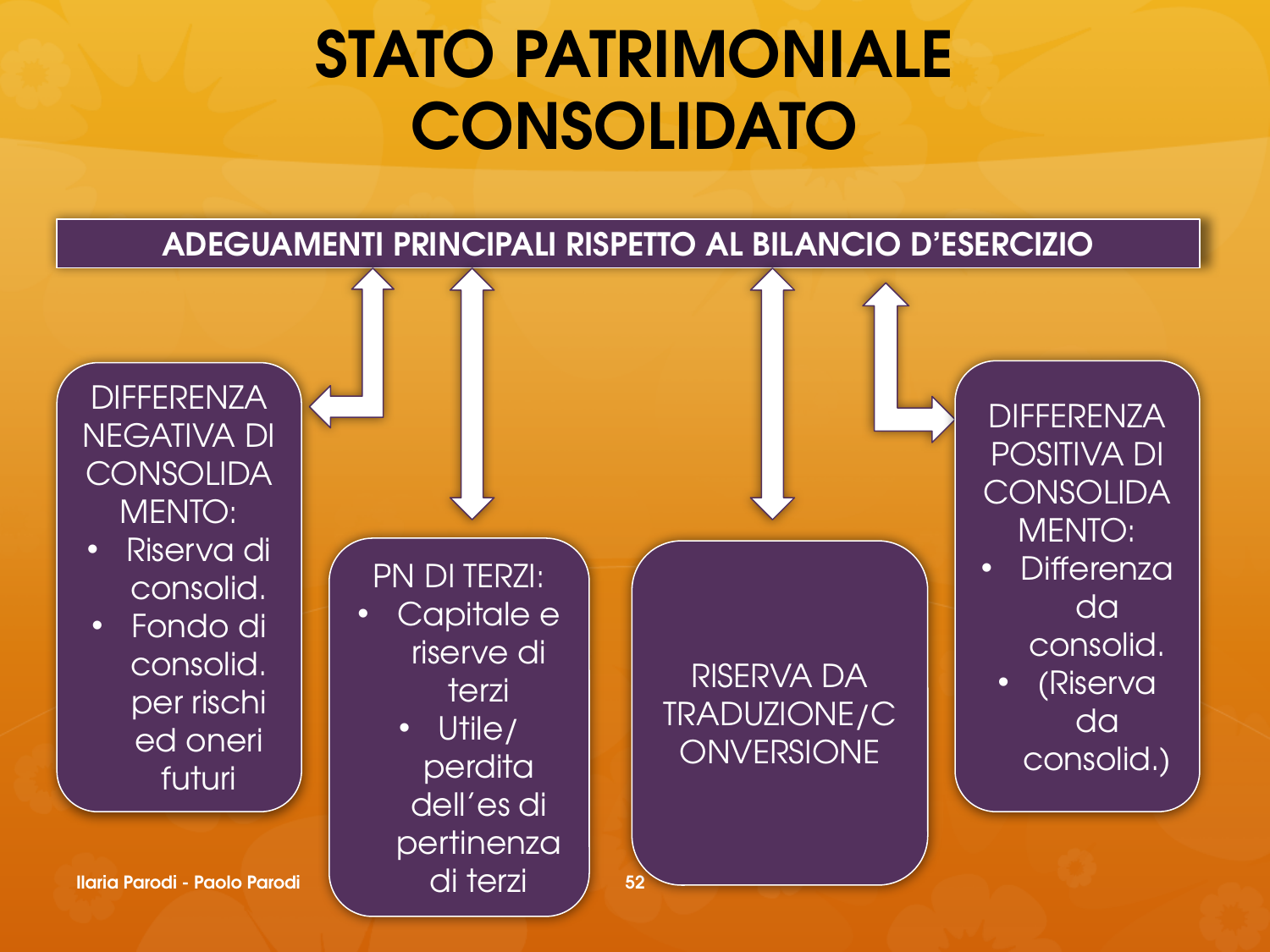

# STATO PATRIMONIALE CONSOLIDATO

ADEGUAMENTI PRINCIPALI RISPETTO AL BILANCIO D’ESERCIZIO

DIFFERENZA POSITIVA DI CONSOLIDAMENTO:
Differenza da consolid.
(Riserva da consolid.)
DIFFERENZA NEGATIVA DI CONSOLIDAMENTO:
Riserva di consolid.
Fondo di consolid. per rischi ed oneri futuri
PN DI TERZI:
Capitale e riserve di terzi
Utile/perdita dell’es di pertinenza di terzi
RISERVA DA TRADUZIONE/CONVERSIONE
Ilaria Parodi - Paolo Parodi
52